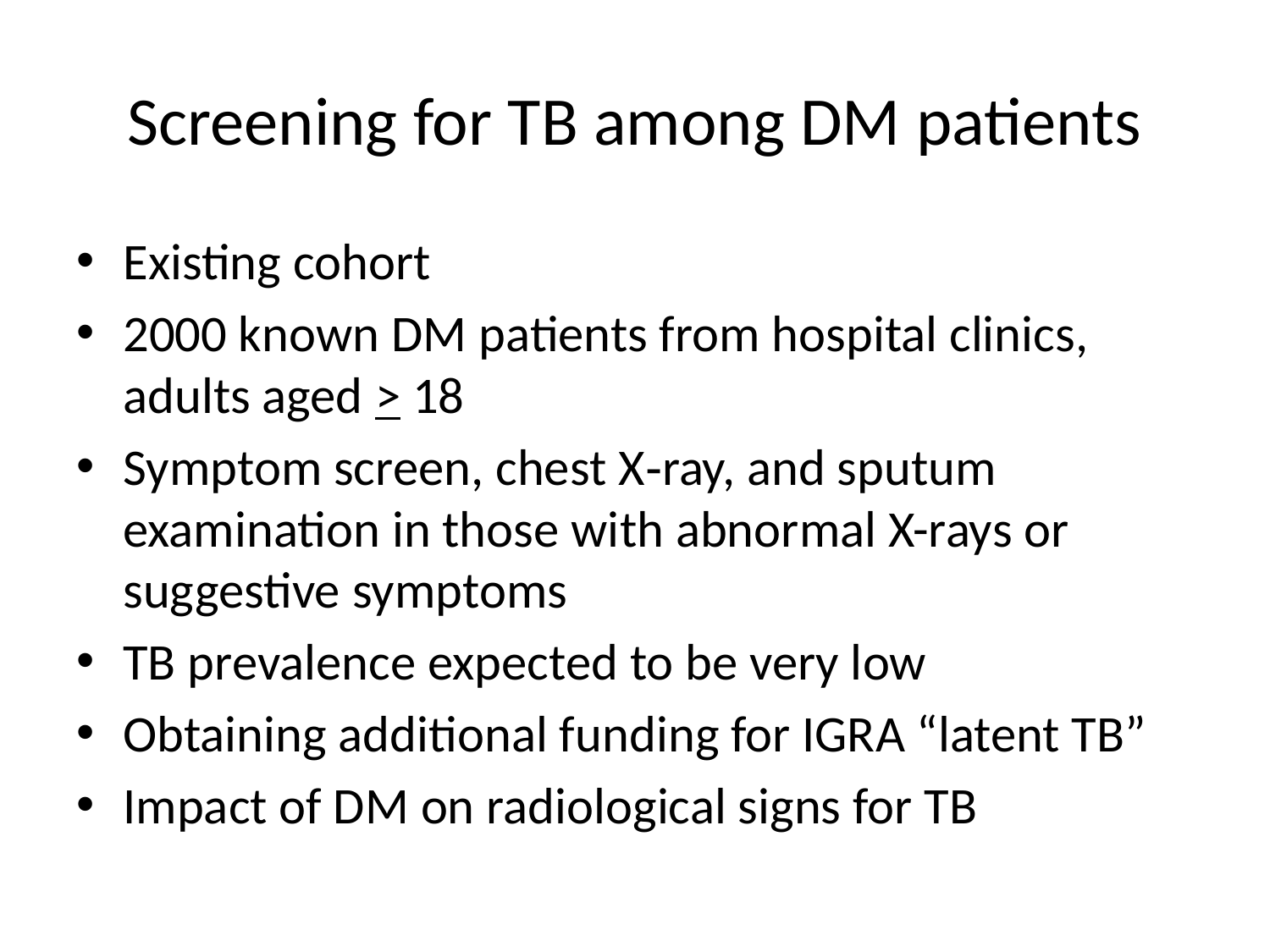

# Screening for TB among DM patients
Existing cohort
2000 known DM patients from hospital clinics, adults aged > 18
Symptom screen, chest X‐ray, and sputum examination in those with abnormal X-rays or suggestive symptoms
TB prevalence expected to be very low
Obtaining additional funding for IGRA “latent TB”
Impact of DM on radiological signs for TB